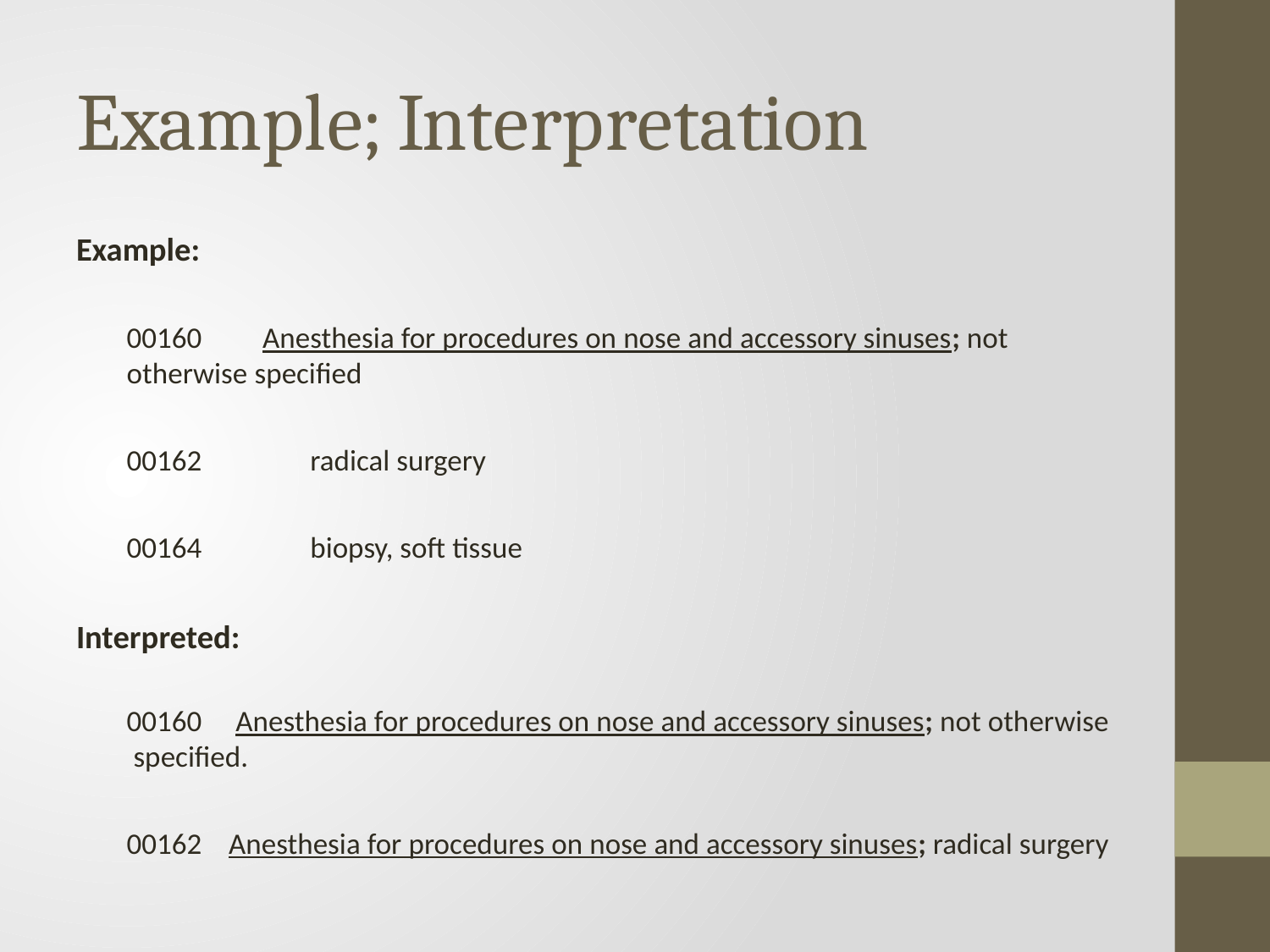

# Example; Interpretation
Example:

00160         Anesthesia for procedures on nose and accessory sinuses; not otherwise specified

00162                radical surgery

00164                biopsy, soft tissue

Interpreted:

00160     Anesthesia for procedures on nose and accessory sinuses; not otherwise  specified.

00162    Anesthesia for procedures on nose and accessory sinuses; radical surgery